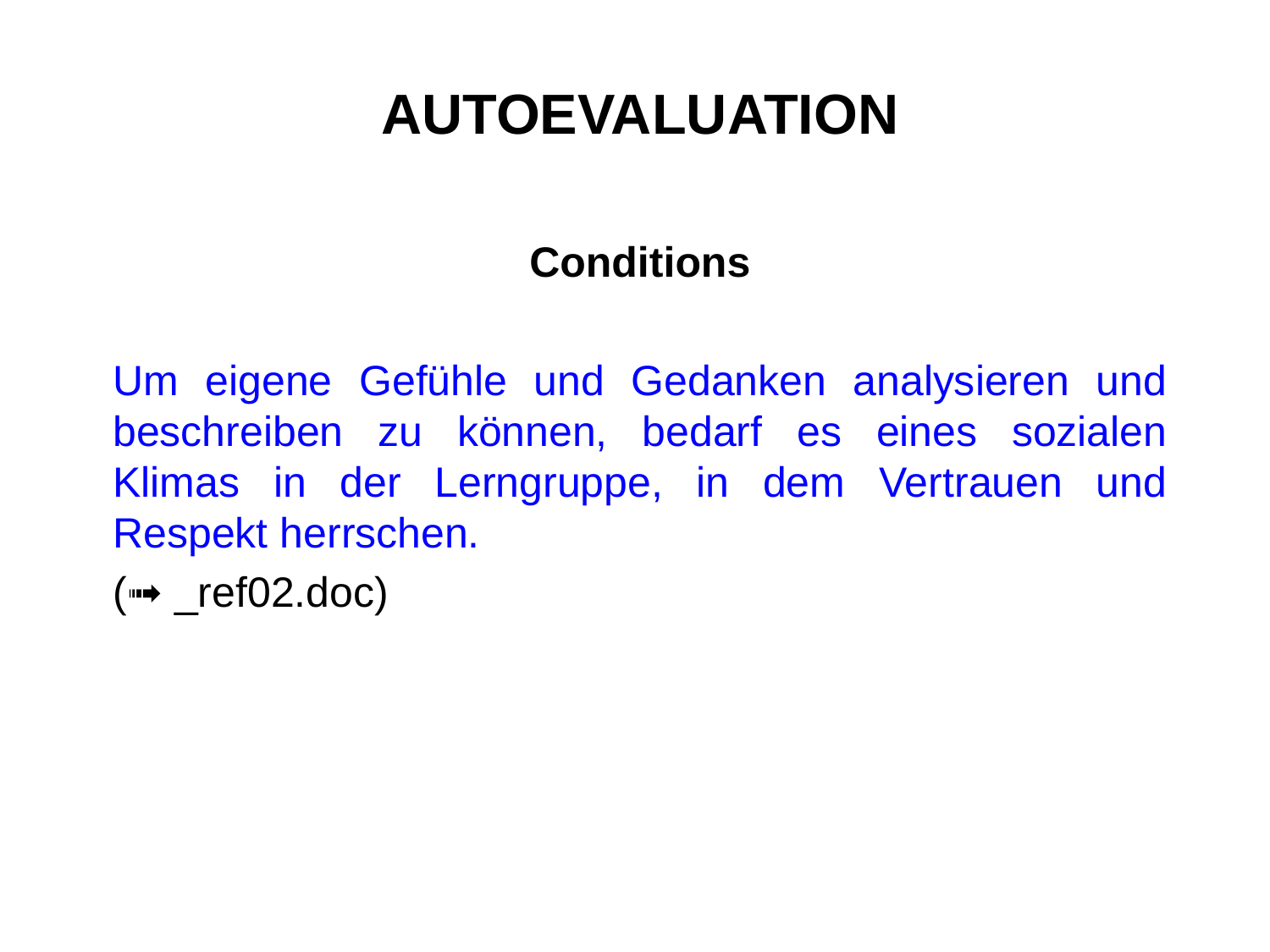

# Autoevaluation
Conditions

Um eigene Gefühle und Gedanken analysieren und beschreiben zu können, bedarf es eines sozialen Klimas in der Lerngruppe, in dem Vertrauen und Respekt herrschen.
(➟ _ref02.doc)